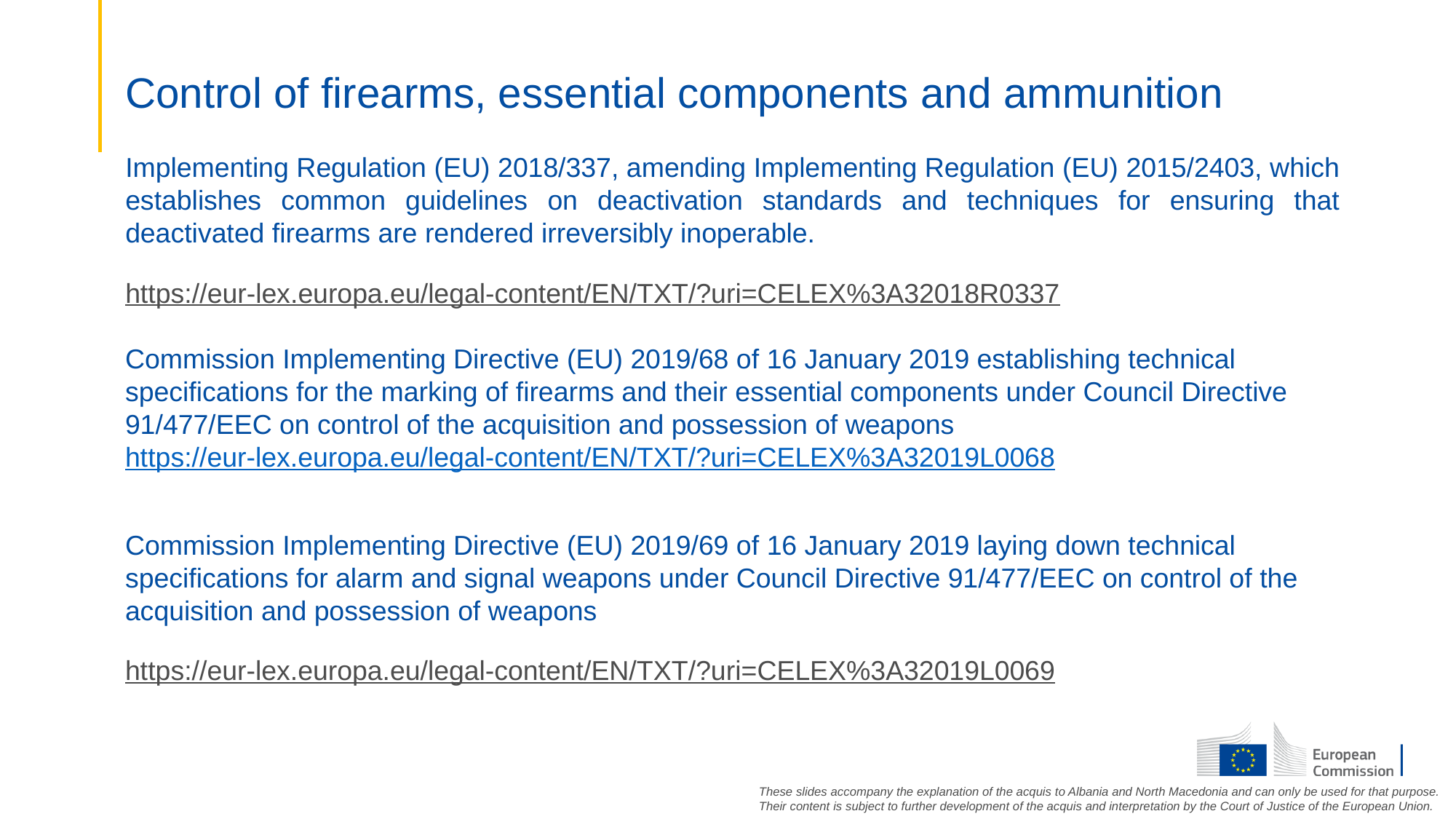

# Control of firearms, essential components and ammunition
Implementing Regulation (EU) 2018/337, amending Implementing Regulation (EU) 2015/2403, which establishes common guidelines on deactivation standards and techniques for ensuring that deactivated firearms are rendered irreversibly inoperable.
https://eur-lex.europa.eu/legal-content/EN/TXT/?uri=CELEX%3A32018R0337

Commission Implementing Directive (EU) 2019/68 of 16 January 2019 establishing technical specifications for the marking of firearms and their essential components under Council Directive 91/477/EEC on control of the acquisition and possession of weapons​
https://eur-lex.europa.eu/legal-content/EN/TXT/?uri=CELEX%3A32019L0068   ​

Commission Implementing Directive (EU) 2019/69 of 16 January 2019 laying down technical specifications for alarm and signal weapons under Council Directive 91/477/EEC on control of the acquisition and possession of weapons
https://eur-lex.europa.eu/legal-content/EN/TXT/?uri=CELEX%3A32019L0069